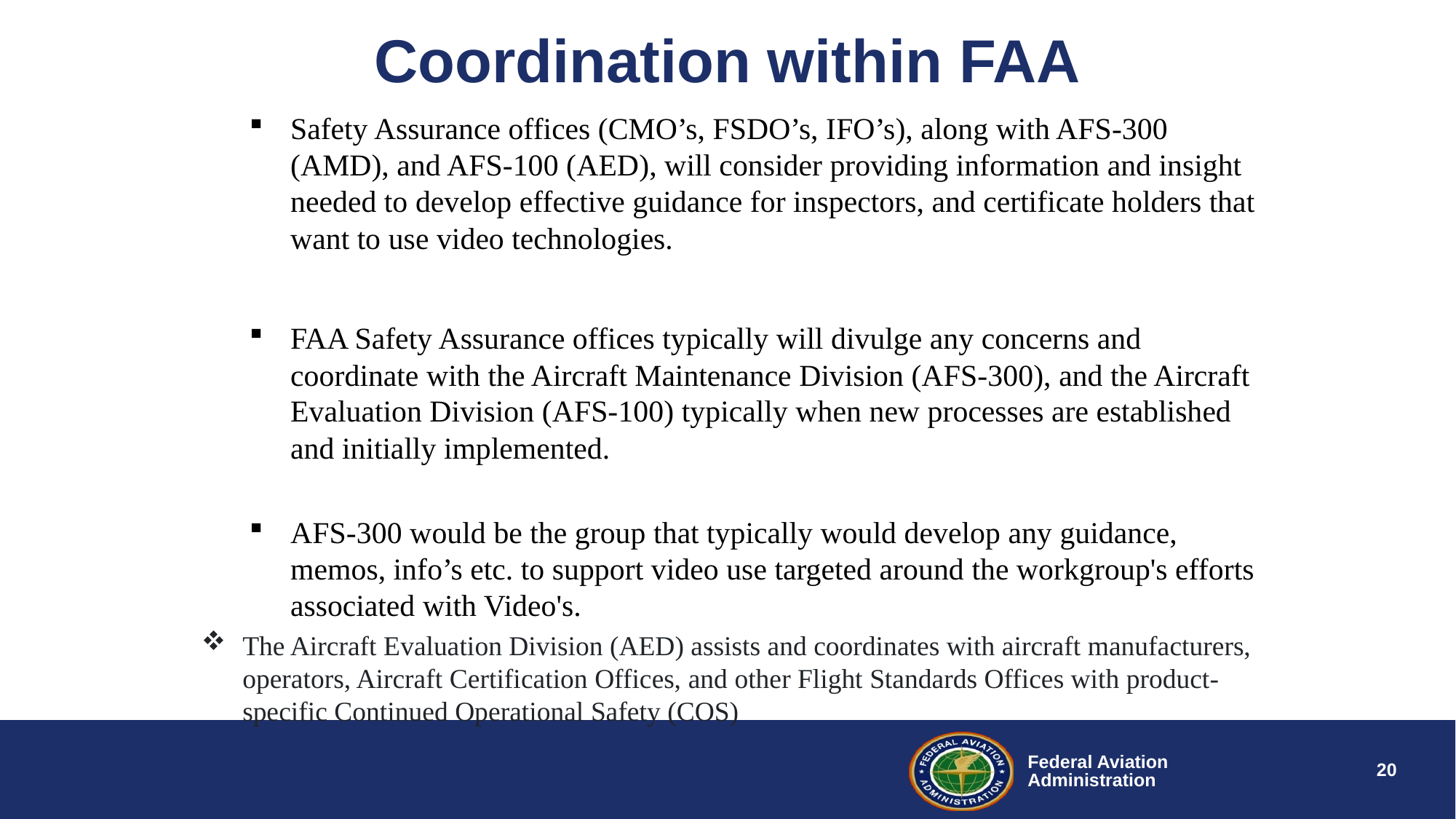

# Coordination within FAA
Safety Assurance offices (CMO’s, FSDO’s, IFO’s), along with AFS-300 (AMD), and AFS-100 (AED), will consider providing information and insight needed to develop effective guidance for inspectors, and certificate holders that want to use video technologies.

FAA Safety Assurance offices typically will divulge any concerns and coordinate with the Aircraft Maintenance Division (AFS-300), and the Aircraft Evaluation Division (AFS-100) typically when new processes are established and initially implemented.

AFS-300 would be the group that typically would develop any guidance, memos, info’s etc. to support video use targeted around the workgroup's efforts associated with Video's.
The Aircraft Evaluation Division (AED) assists and coordinates with aircraft manufacturers, operators, Aircraft Certification Offices, and other Flight Standards Offices with product-specific Continued Operational Safety (COS)